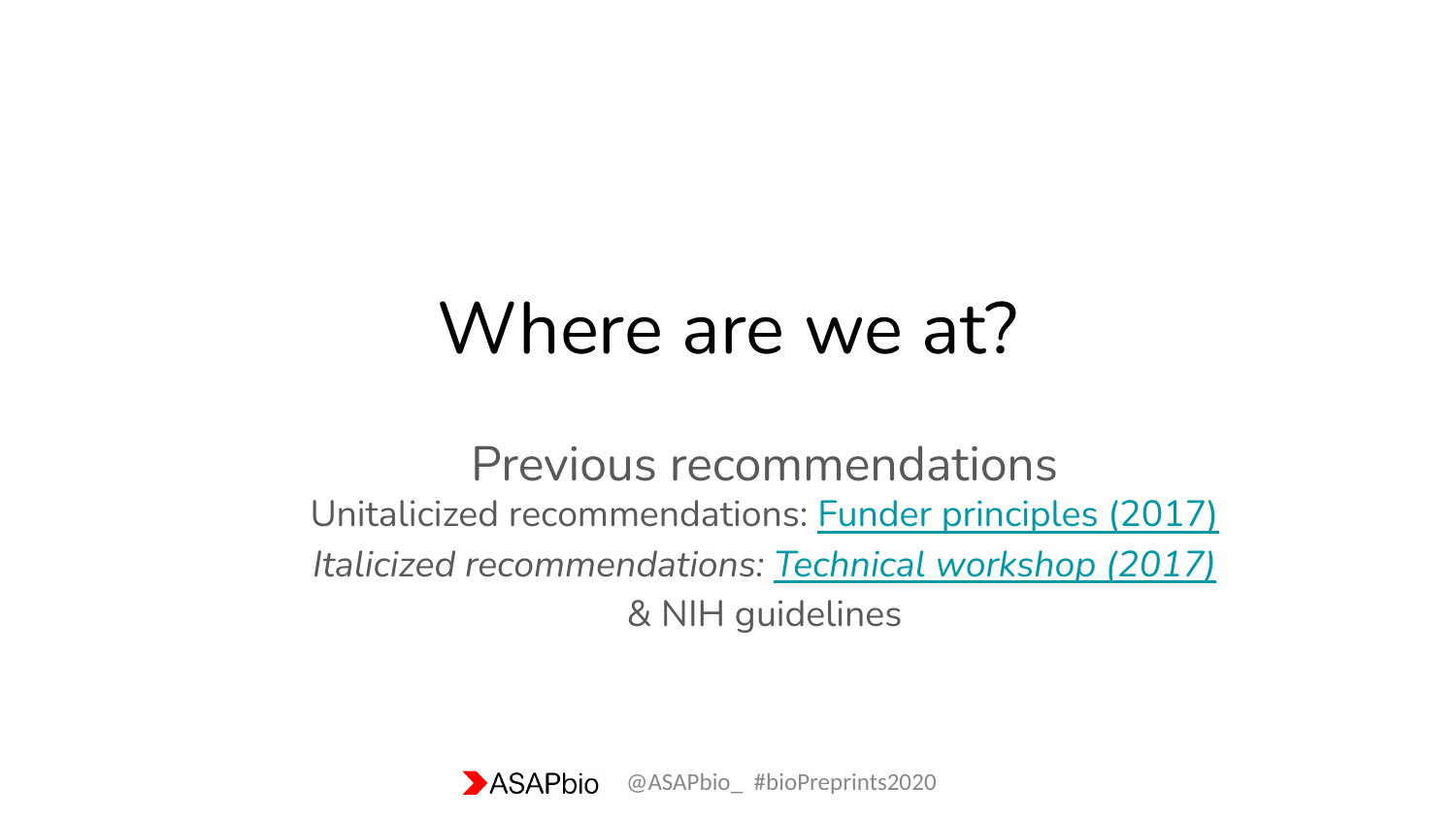

# Where are we at?
Previous recommendations
Unitalicized recommendations: Funder principles (2017)
Italicized recommendations: Technical workshop (2017)
& NIH guidelines